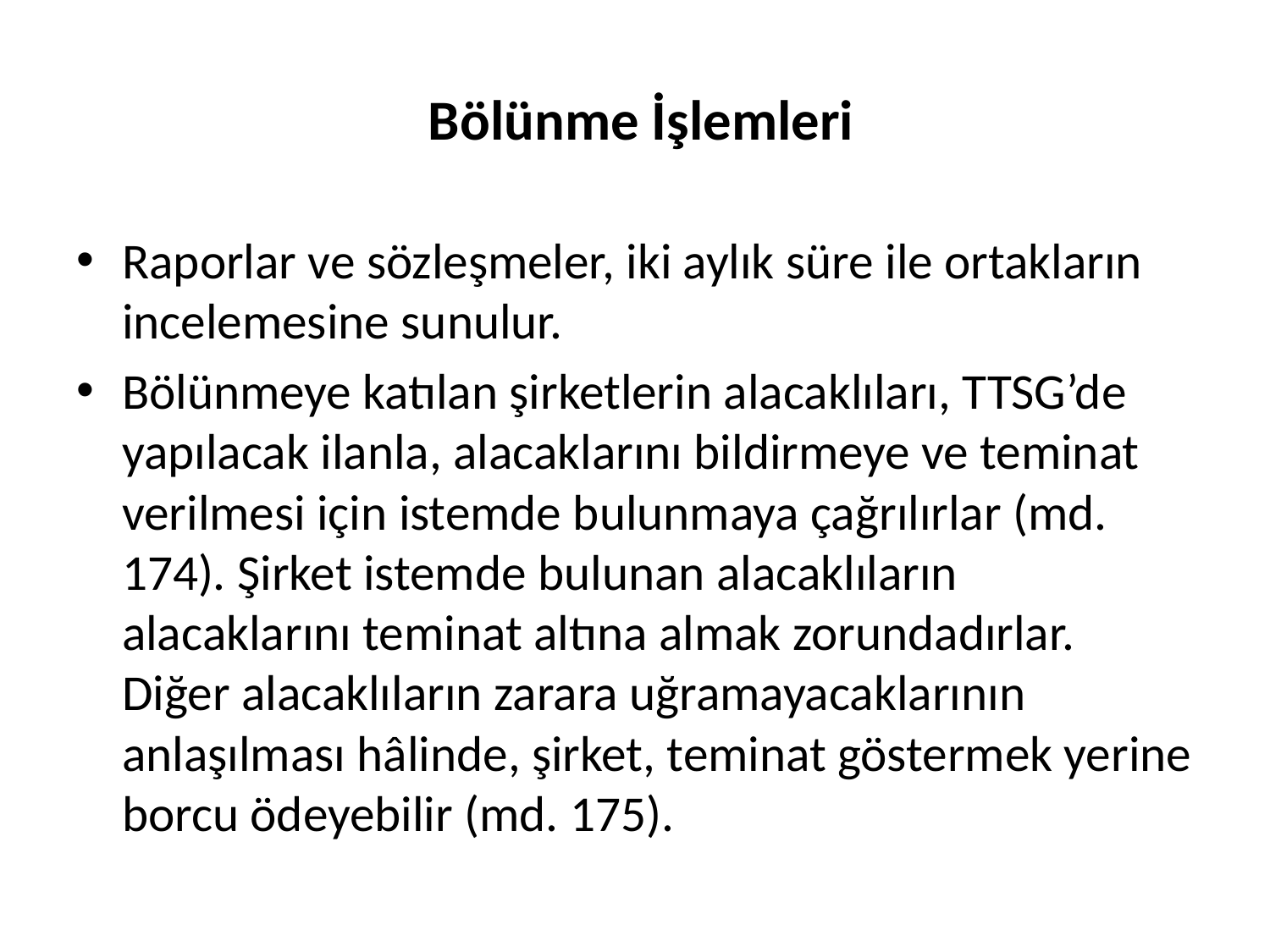

# Bölünme İşlemleri
Raporlar ve sözleşmeler, iki aylık süre ile ortakların incelemesine sunulur.
Bölünmeye katılan şirketlerin alacaklıları, TTSG’de yapılacak ilanla, alacaklarını bildirmeye ve teminat verilmesi için istemde bulunmaya çağrılırlar (md. 174). Şirket istemde bulunan alacaklıların alacaklarını teminat altına almak zorundadırlar. Diğer alacaklıların zarara uğramayacaklarının anlaşılması hâlinde, şirket, teminat göstermek yerine borcu ödeyebilir (md. 175).